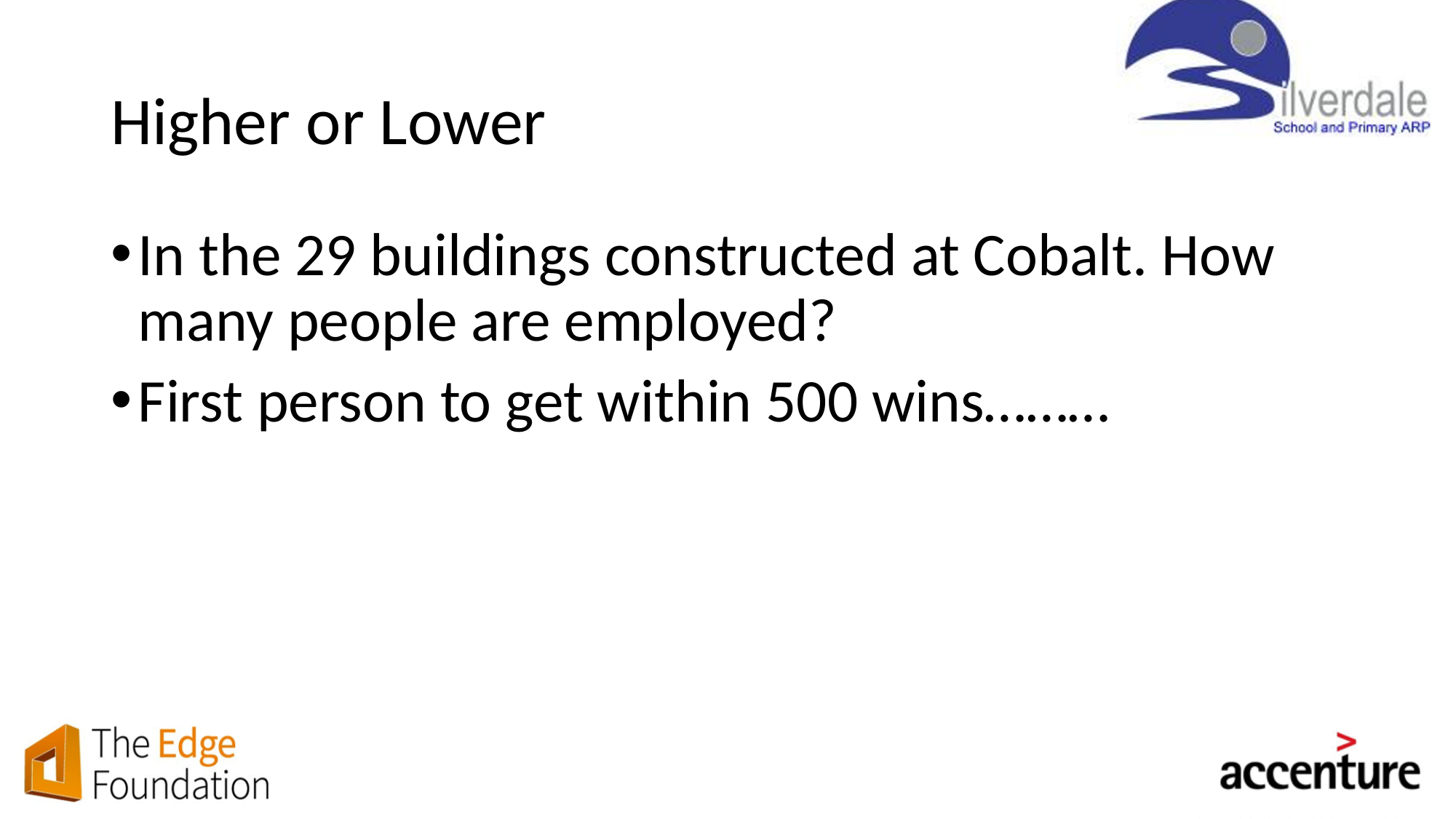

# Higher or Lower
In the 29 buildings constructed at Cobalt. How many people are employed?
First person to get within 500 wins………